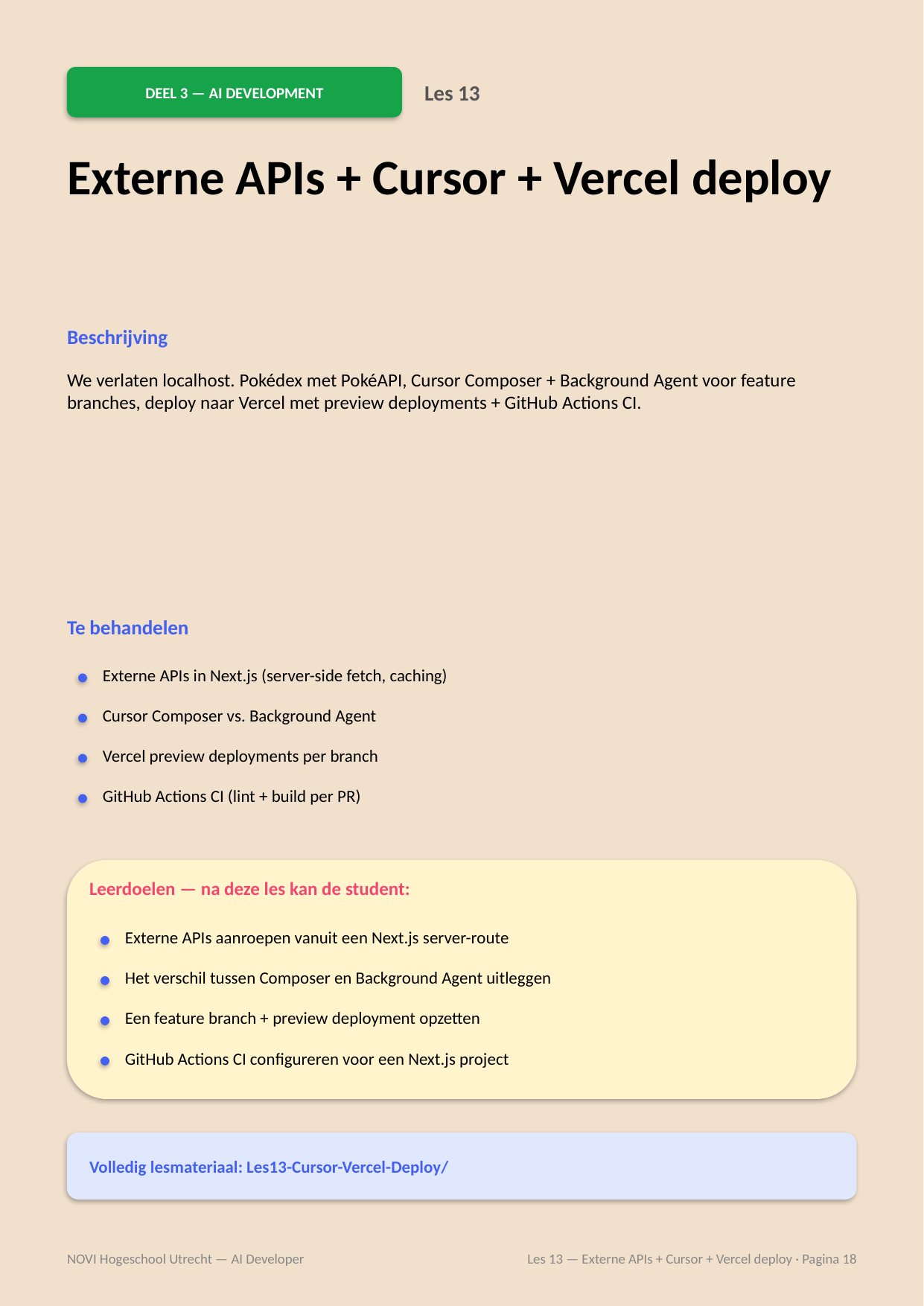

DEEL 3 — AI DEVELOPMENT
Les 13
Externe APIs + Cursor + Vercel deploy
Beschrijving
We verlaten localhost. Pokédex met PokéAPI, Cursor Composer + Background Agent voor feature branches, deploy naar Vercel met preview deployments + GitHub Actions CI.
Te behandelen
Externe APIs in Next.js (server-side fetch, caching)

Cursor Composer vs. Background Agent

Vercel preview deployments per branch

GitHub Actions CI (lint + build per PR)

Leerdoelen — na deze les kan de student:
Externe APIs aanroepen vanuit een Next.js server-route

Het verschil tussen Composer en Background Agent uitleggen

Een feature branch + preview deployment opzetten

GitHub Actions CI configureren voor een Next.js project

Volledig lesmateriaal: Les13-Cursor-Vercel-Deploy/
NOVI Hogeschool Utrecht — AI Developer
Les 13 — Externe APIs + Cursor + Vercel deploy · Pagina 18